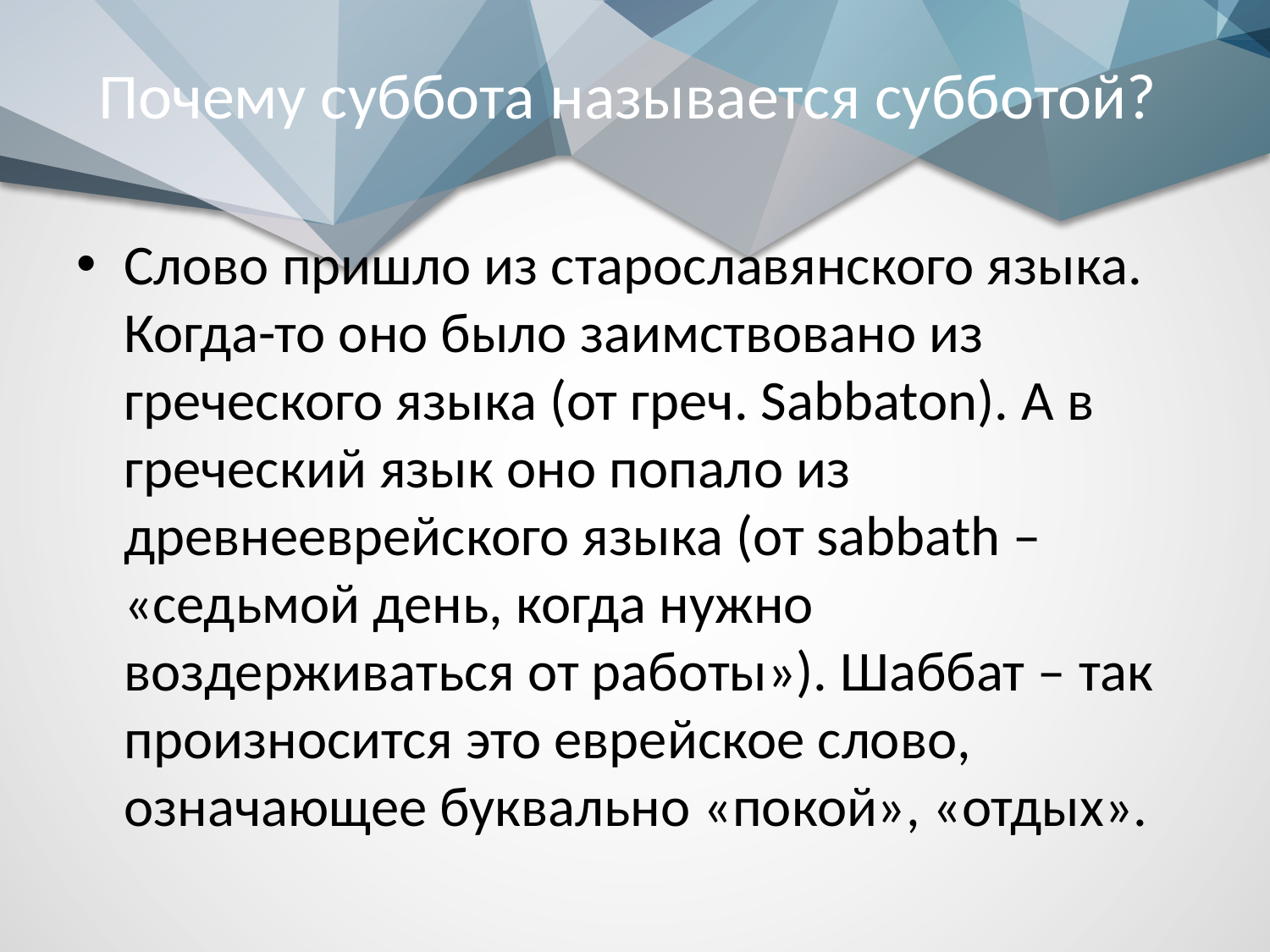

# Почему суббота называется субботой?
Слово пришло из старославянского языка. Когда-то оно было заимствовано из греческого языка (от греч. Sabbaton). А в греческий язык оно попало из древнееврейского языка (от sabbath – «седьмой день, когда нужно воздерживаться от работы»). Шаббат – так произносится это еврейское слово, означающее буквально «покой», «отдых».